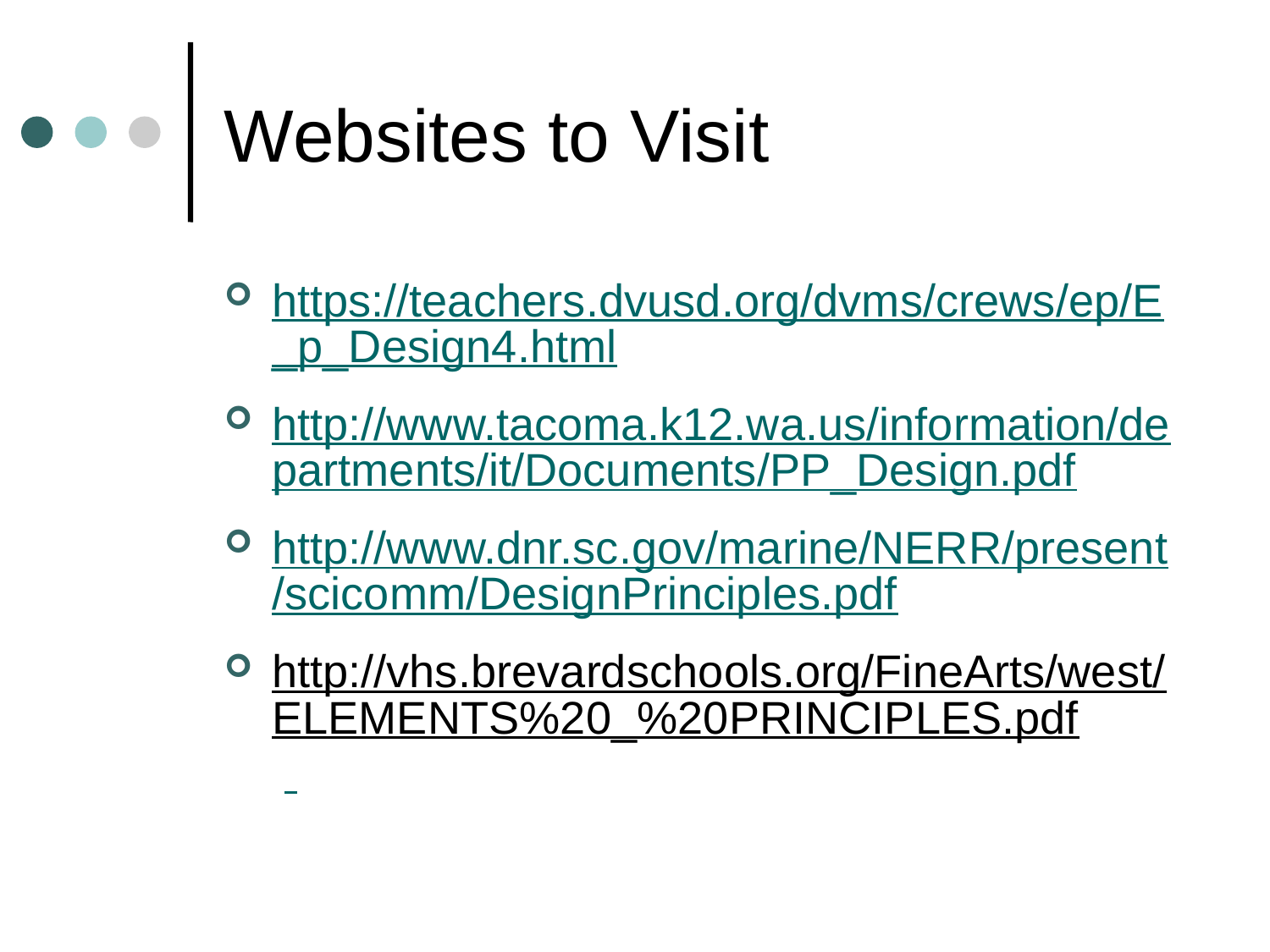

# Websites to Visit
https://teachers.dvusd.org/dvms/crews/ep/E_p_Design4.html
http://www.tacoma.k12.wa.us/information/departments/it/Documents/PP_Design.pdf
http://www.dnr.sc.gov/marine/NERR/present/scicomm/DesignPrinciples.pdf
http://vhs.brevardschools.org/FineArts/west/ELEMENTS%20_%20PRINCIPLES.pdf